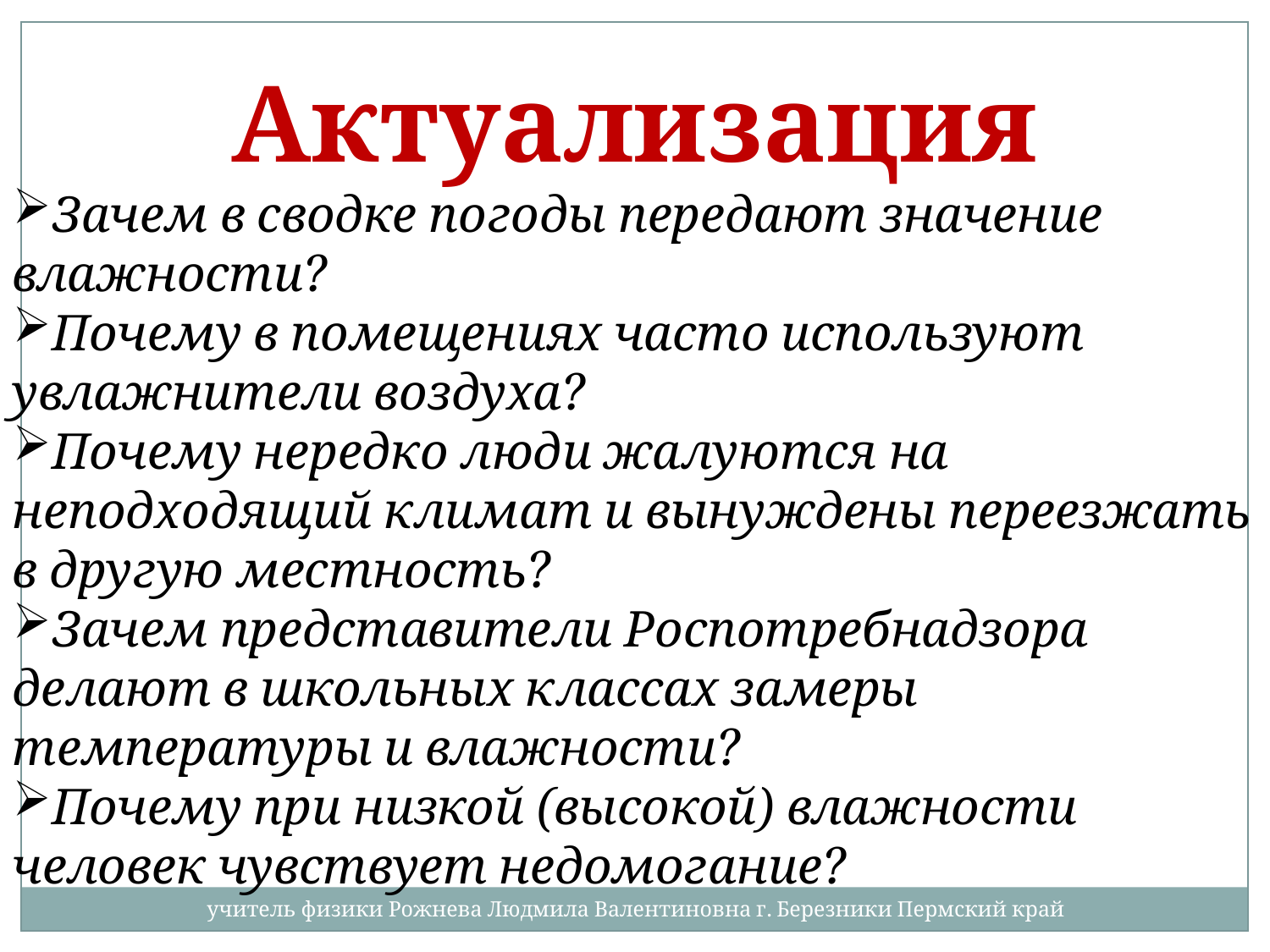

Актуализация
Зачем в сводке погоды передают значение влажности?
Почему в помещениях часто используют увлажнители воздуха?
Почему нередко люди жалуются на неподходящий климат и вынуждены переезжать в другую местность?
Зачем представители Роспотребнадзора делают в школьных классах замеры температуры и влажности?
Почему при низкой (высокой) влажности человек чувствует недомогание?

учитель физики Рожнева Людмила Валентиновна г. Березники Пермский край